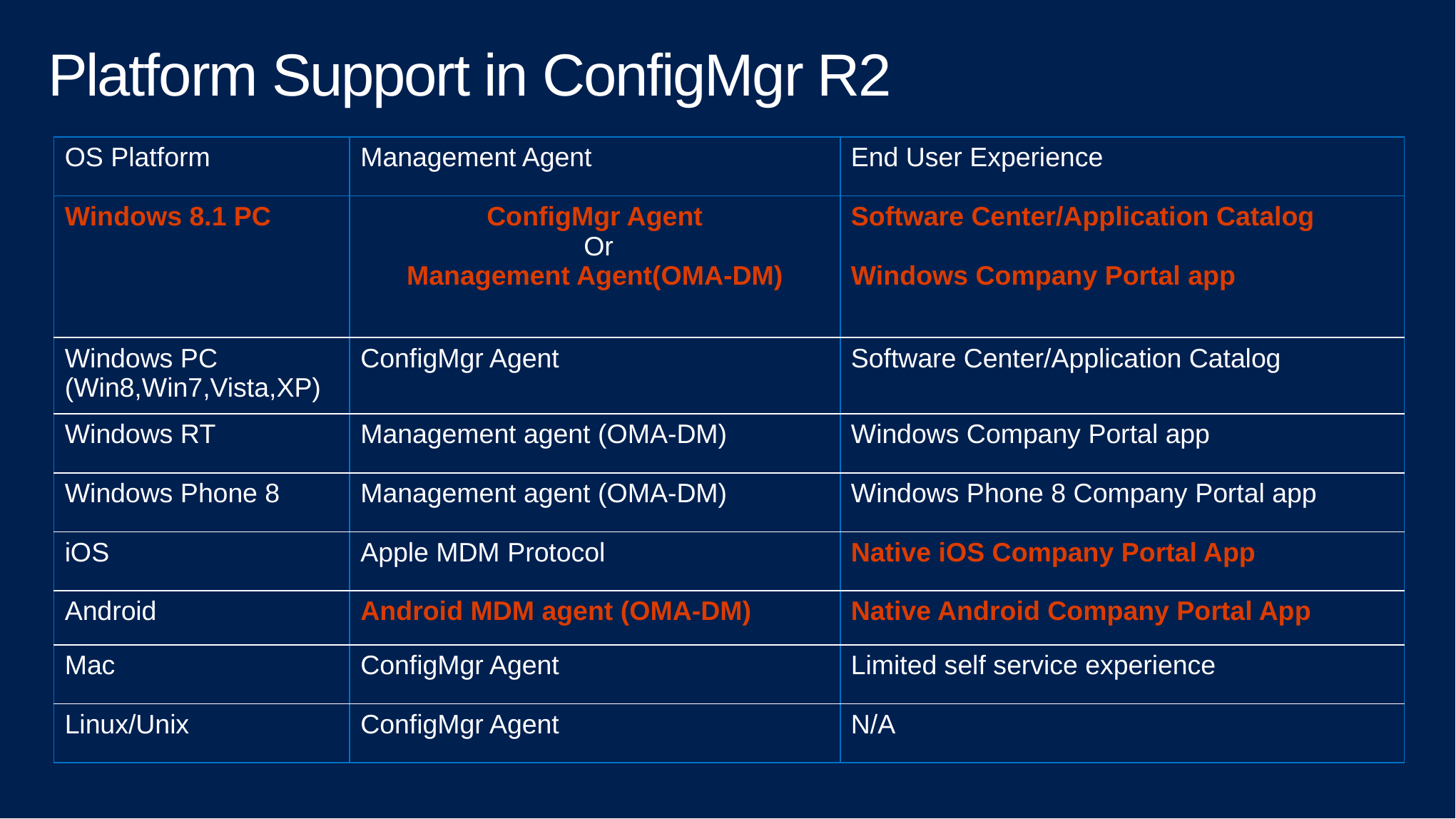

# Platform Support in ConfigMgr R2
| OS Platform | Management Agent | End User Experience |
| --- | --- | --- |
| Windows 8.1 PC | ConfigMgr Agent Or Management Agent(OMA-DM) | Software Center/Application Catalog Windows Company Portal app |
| Windows PC (Win8,Win7,Vista,XP) | ConfigMgr Agent | Software Center/Application Catalog |
| Windows RT | Management agent (OMA-DM) | Windows Company Portal app |
| Windows Phone 8 | Management agent (OMA-DM) | Windows Phone 8 Company Portal app |
| iOS | Apple MDM Protocol | Native iOS Company Portal App |
| Android | Android MDM agent (OMA-DM) | Native Android Company Portal App |
| Mac | ConfigMgr Agent | Limited self service experience |
| Linux/Unix | ConfigMgr Agent | N/A |